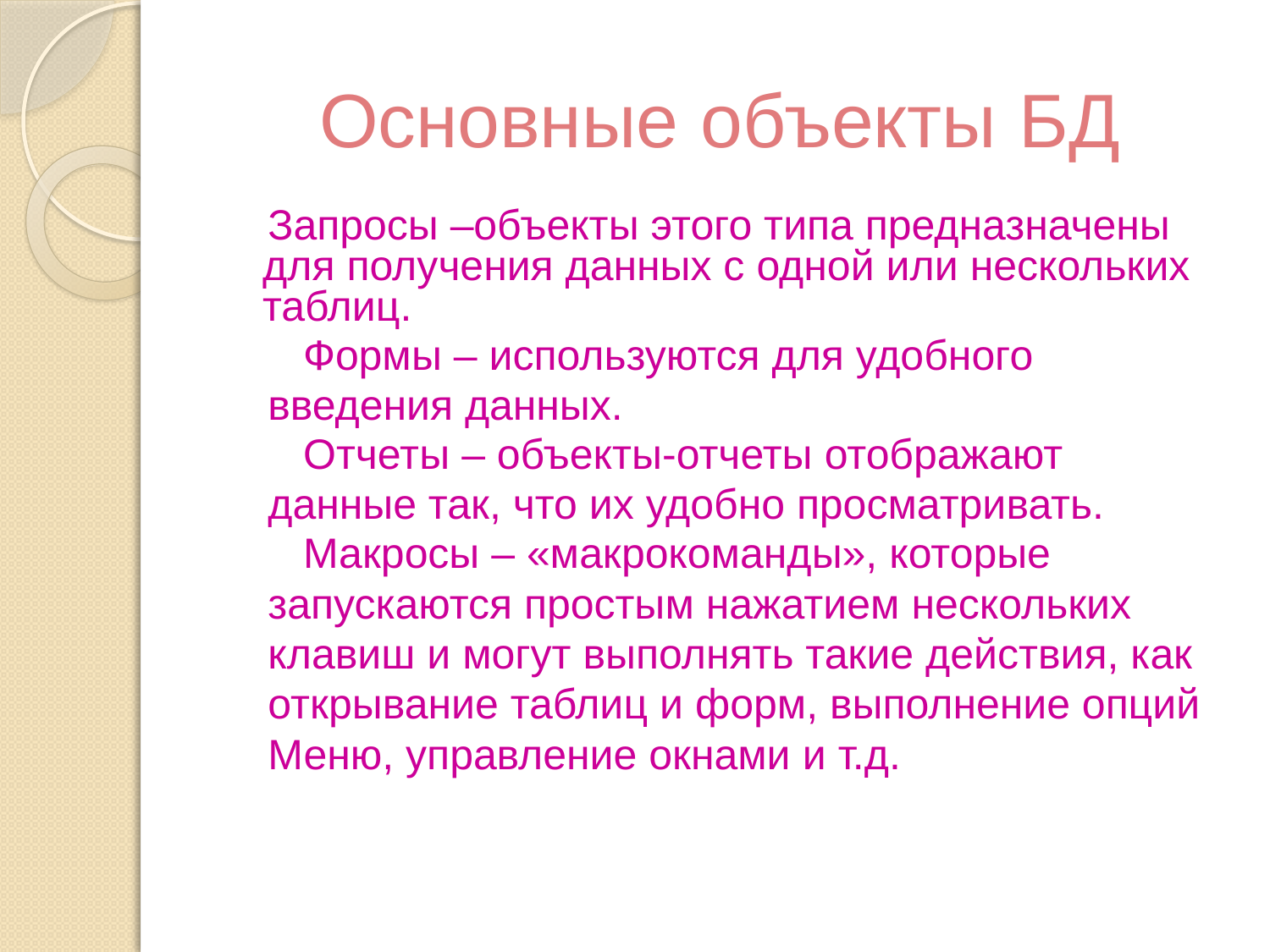

# Основные объекты БД
     Запросы –объекты этого типа предназначены для получения данных с одной или нескольких таблиц.
Формы – используются для удобного
введения данных.
Отчеты – объекты-отчеты отображают
данные так, что их удобно просматривать.
Макросы – «макрокоманды», которые
запускаются простым нажатием нескольких
клавиш и могут выполнять такие действия, как
открывание таблиц и форм, выполнение опций
Меню, управление окнами и т.д.